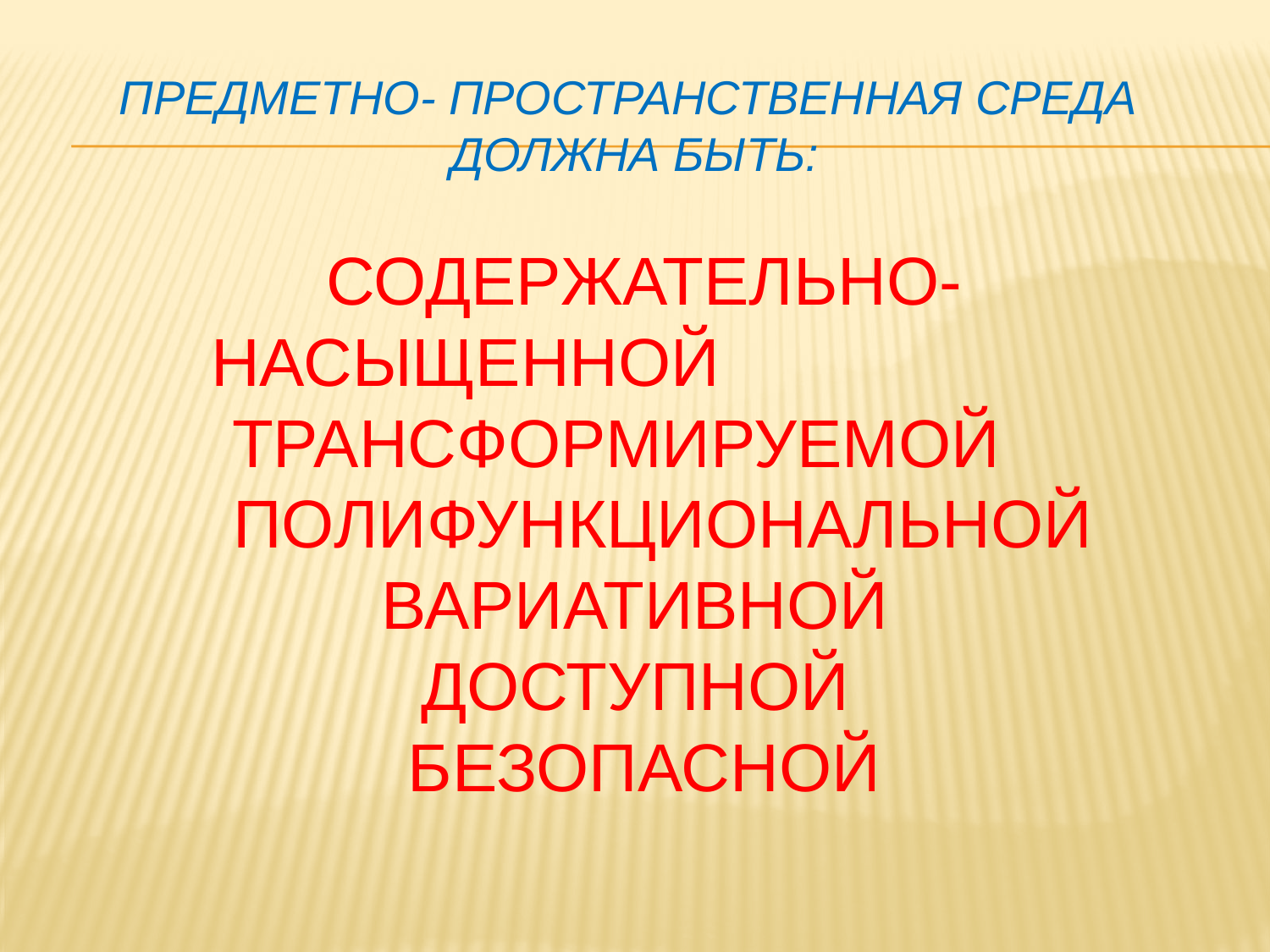

# Предметно- пространственная среда  должна быть: содержательно- насыщенной                   трансформируемой полифункциональной вариативной доступной безопасной